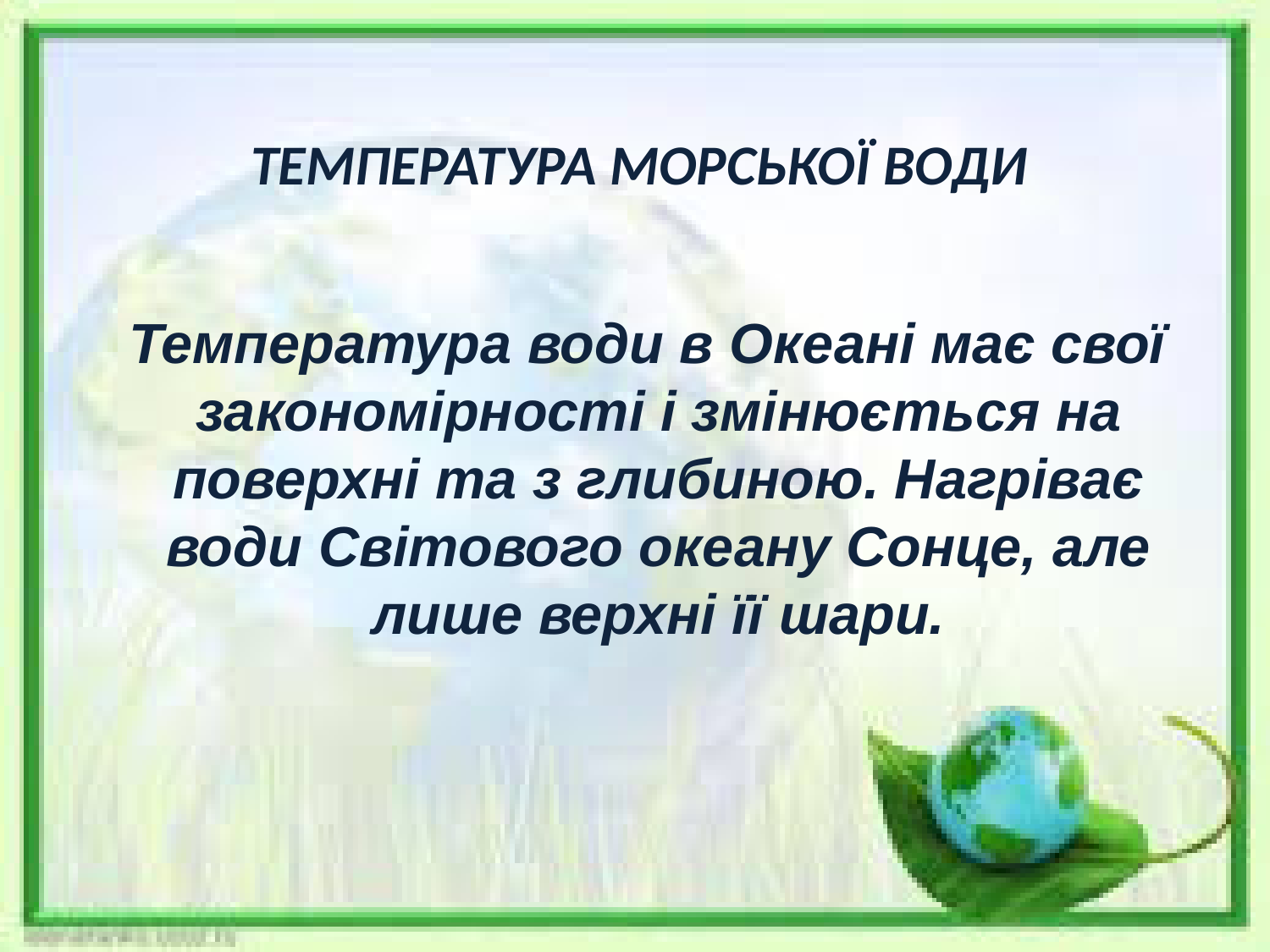

ТЕМПЕРАТУРА МОРСЬКОЇ ВОДИ

  Температура води в Океані має свої закономірності і змінюється на поверхні та з глибиною. Нагріває води Світового океану Сонце, але лише верхні її шари.